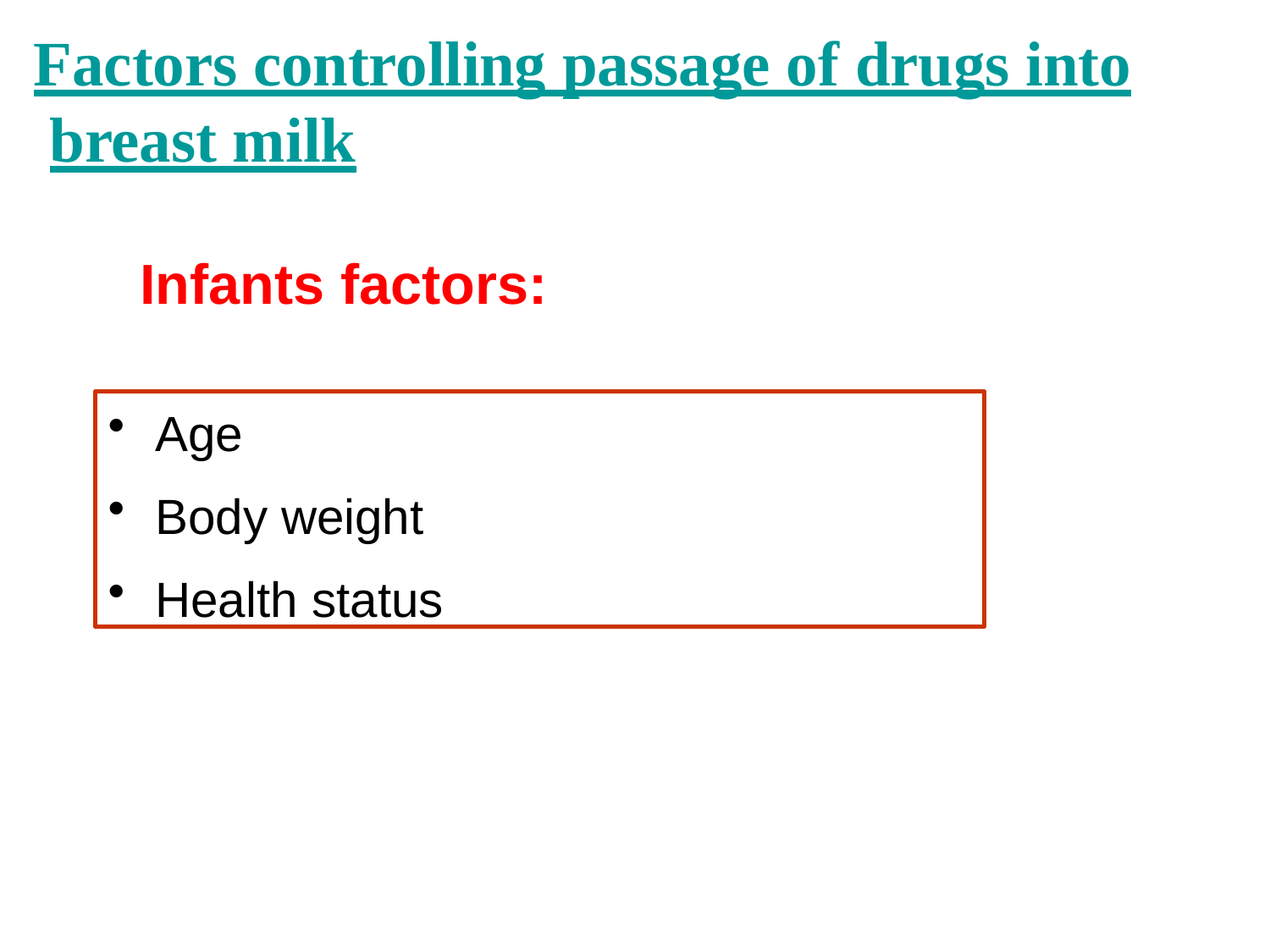

# Factors controlling passage of drugs into  breast milk
Infants factors:
Age
Body weight
Health status